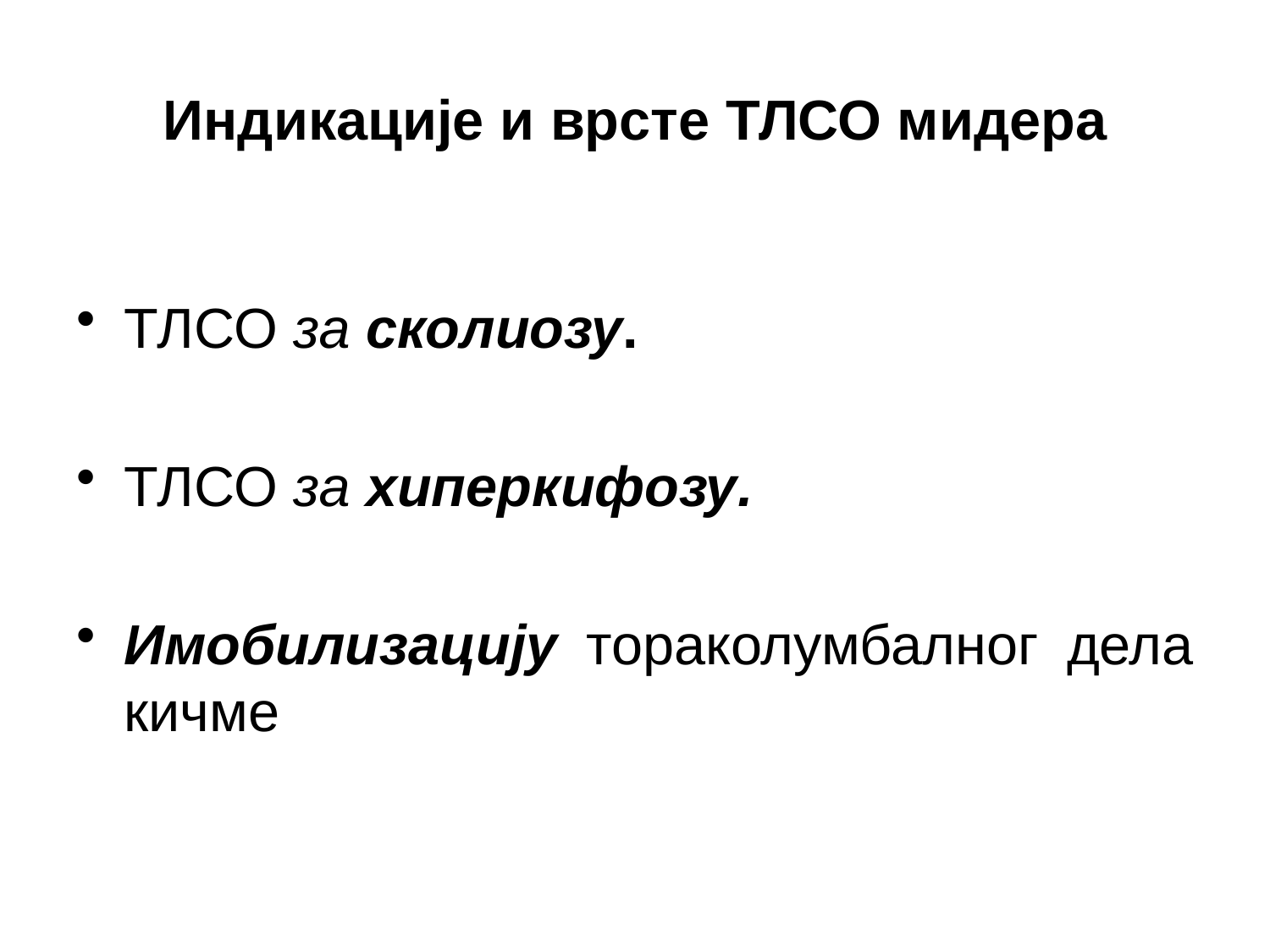

# Индикације и врсте ТЛСО мидера
ТЛСО за сколиозу.

ТЛСО за хиперкифозу.

Имобилизацију тораколумбалног дела кичме